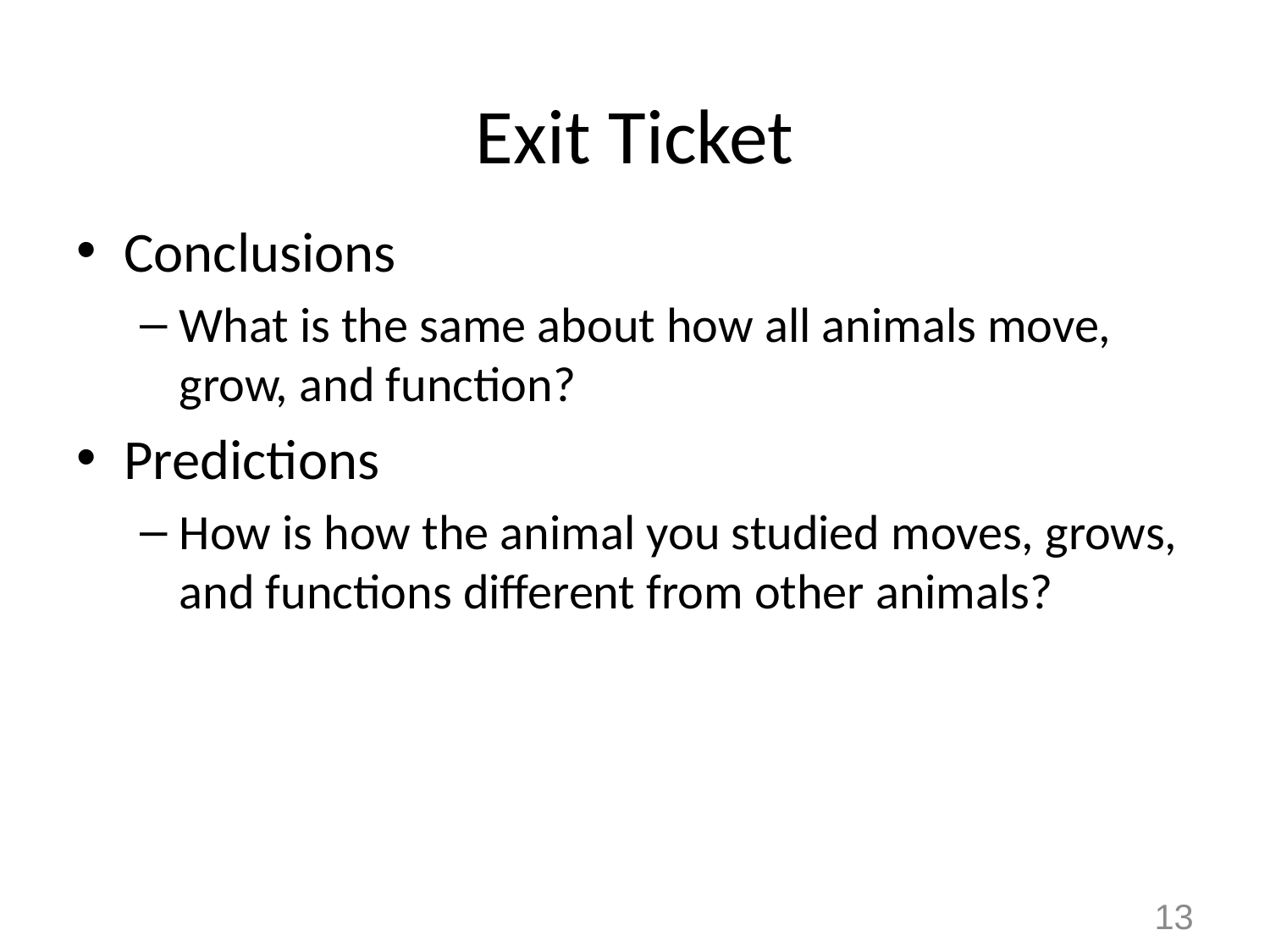

# Exit Ticket
Conclusions
What is the same about how all animals move, grow, and function?
Predictions
How is how the animal you studied moves, grows, and functions different from other animals?
13